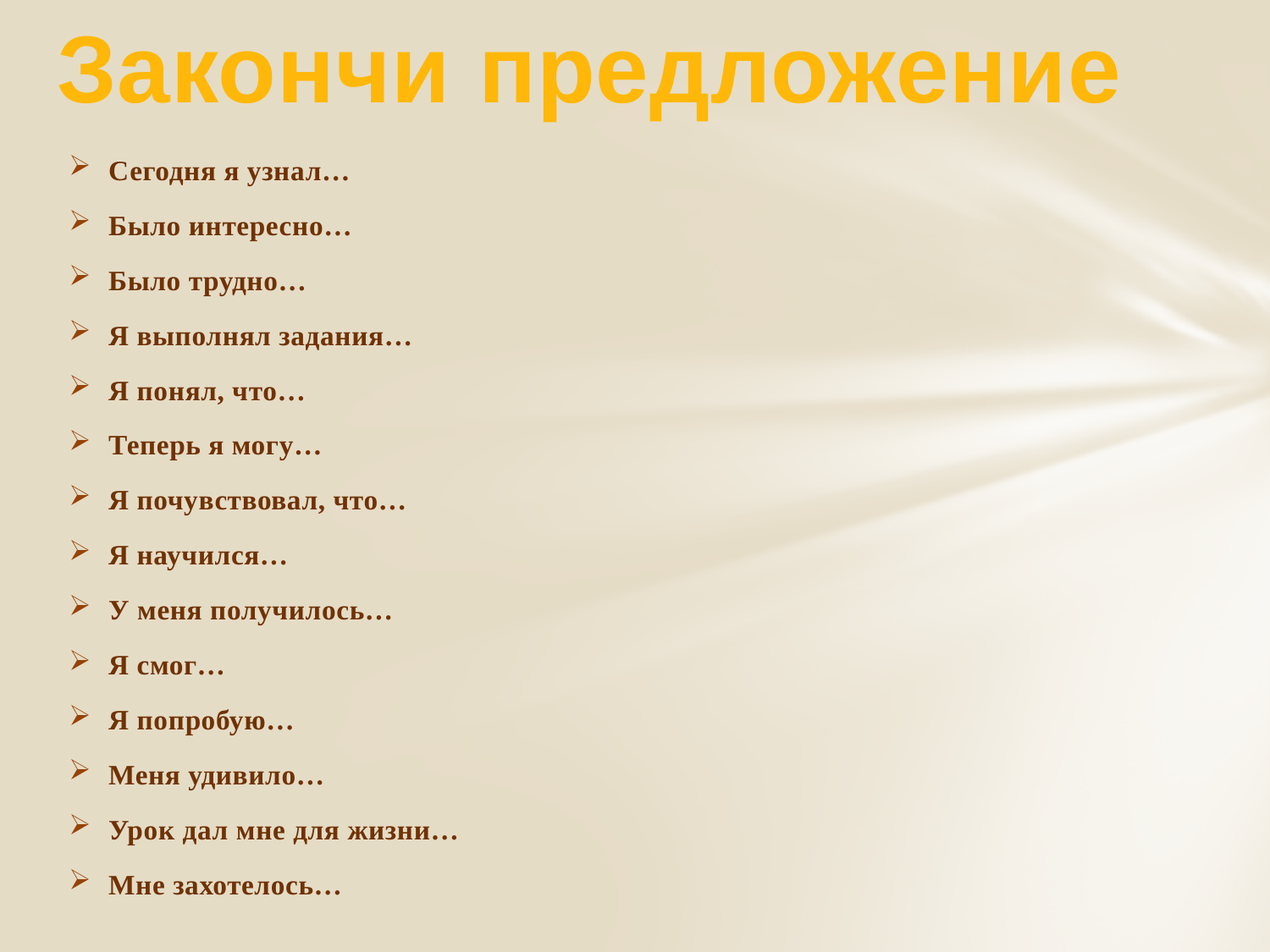

Закончи предложение
Сегодня я узнал…
Было интересно…
Было трудно…
Я выполнял задания…
Я понял, что…
Теперь я могу…
Я почувствовал, что…
Я научился…
У меня получилось…
Я смог…
Я попробую…
Меня удивило…
Урок дал мне для жизни…
Мне захотелось…